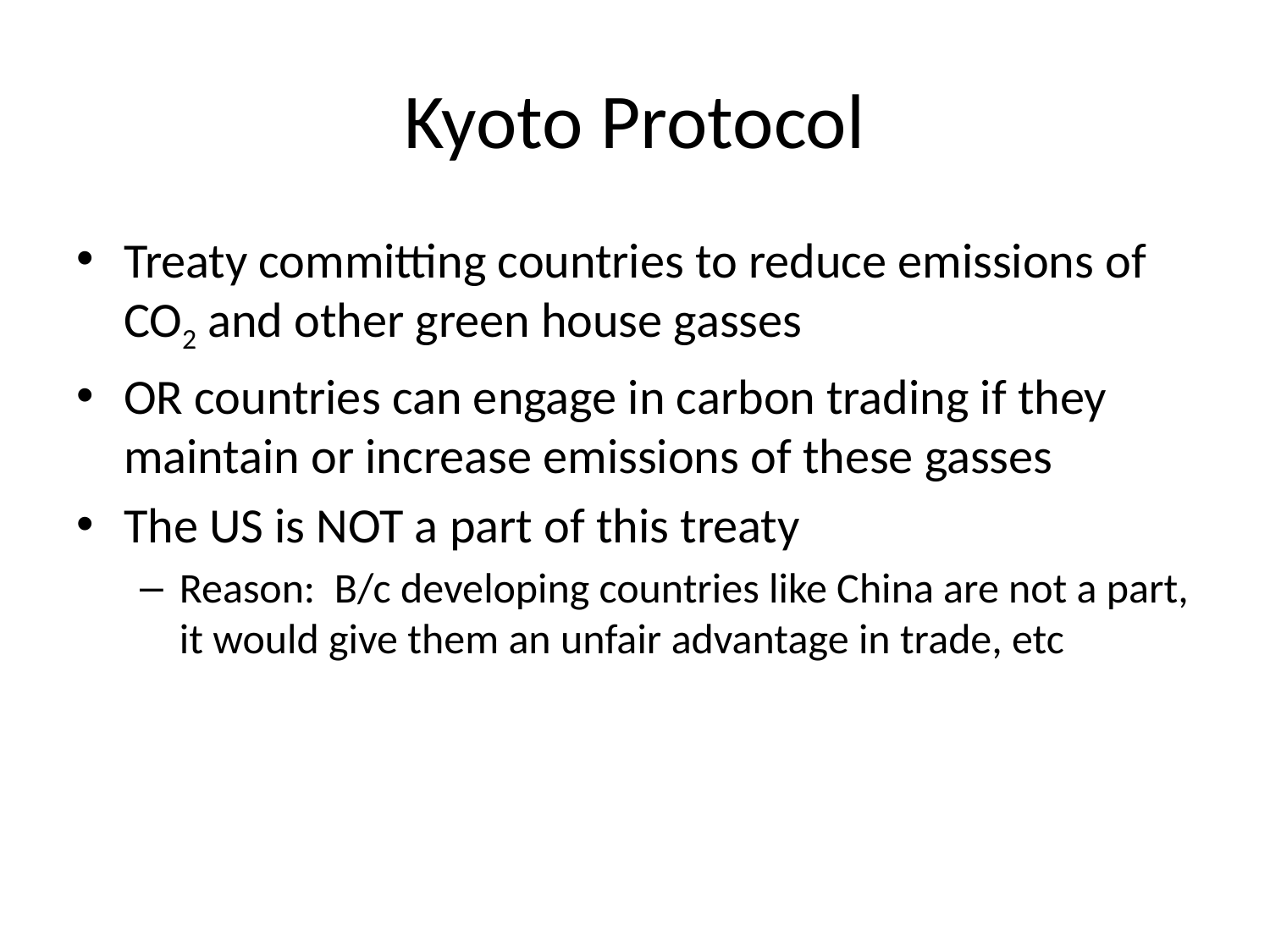

Kyoto Protocol
Treaty committing countries to reduce emissions of CO2 and other green house gasses
OR countries can engage in carbon trading if they maintain or increase emissions of these gasses
The US is NOT a part of this treaty
Reason:  B/c developing countries like China are not a part, it would give them an unfair advantage in trade, etc